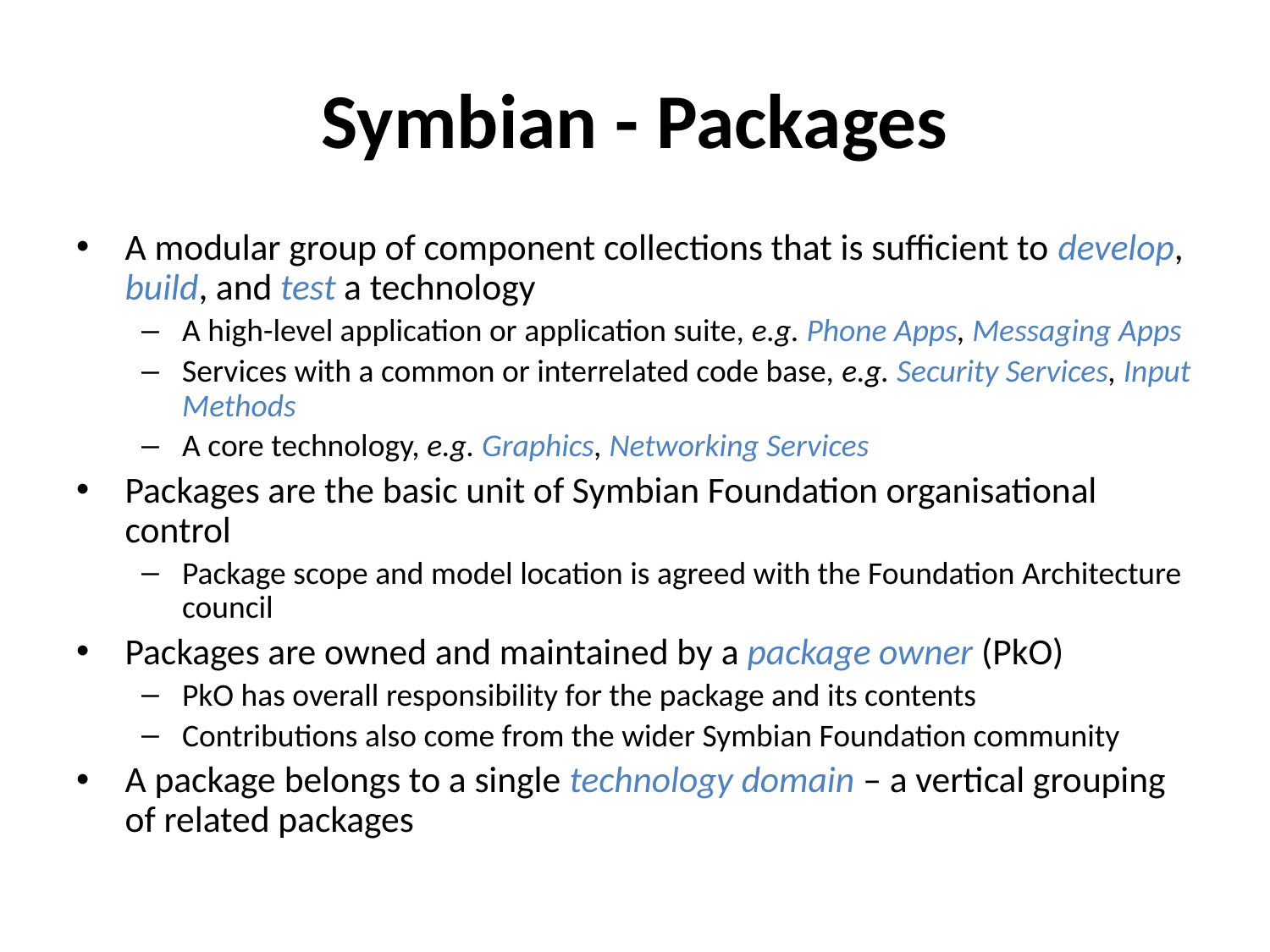

# Symbian - Packages
A modular group of component collections that is sufficient to develop, build, and test a technology
A high-level application or application suite, e.g. Phone Apps, Messaging Apps
Services with a common or interrelated code base, e.g. Security Services, Input Methods
A core technology, e.g. Graphics, Networking Services
Packages are the basic unit of Symbian Foundation organisational control
Package scope and model location is agreed with the Foundation Architecture council
Packages are owned and maintained by a package owner (PkO)
PkO has overall responsibility for the package and its contents
Contributions also come from the wider Symbian Foundation community
A package belongs to a single technology domain – a vertical grouping of related packages